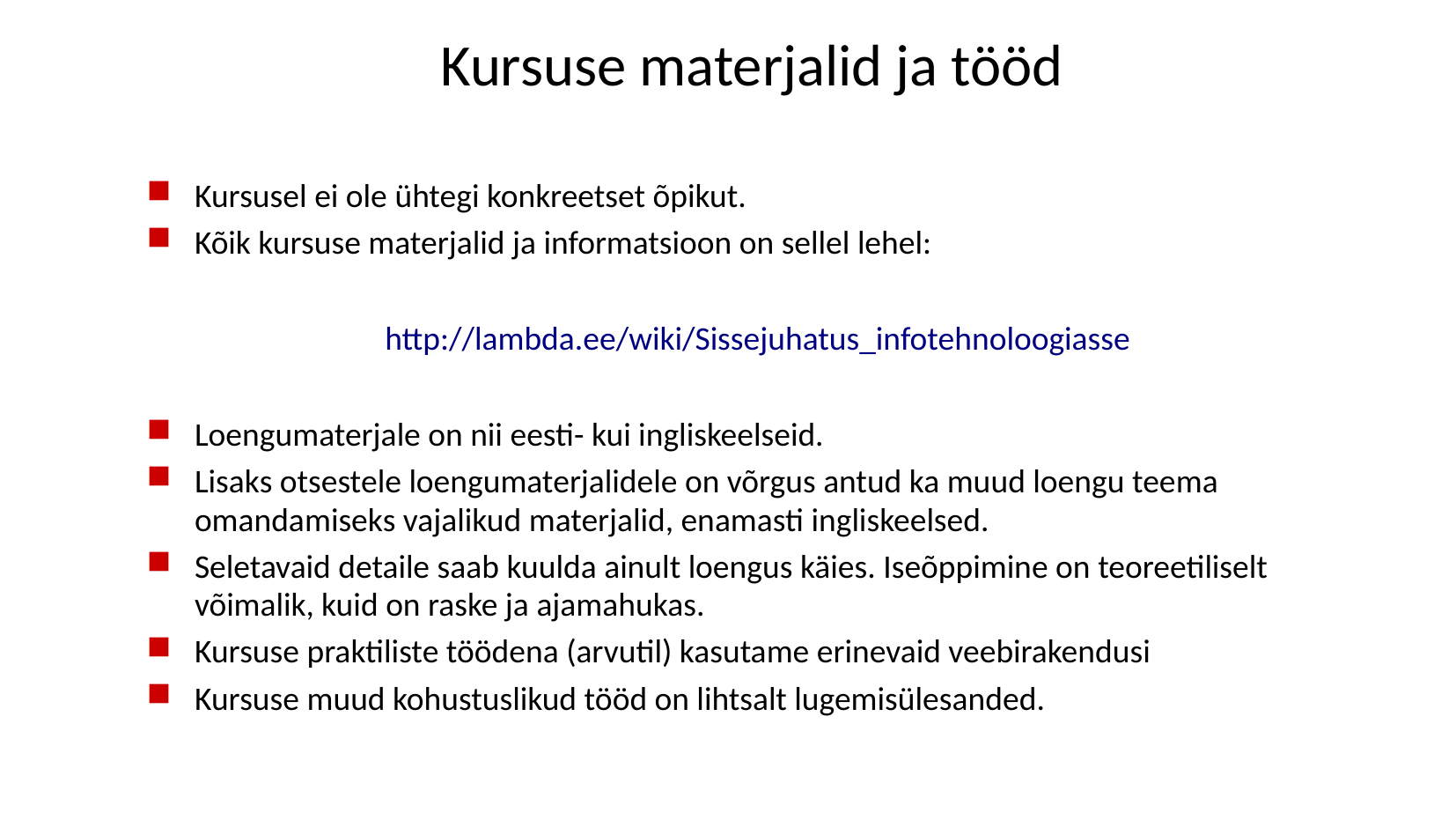

# Kursuse materjalid ja tööd

Kursusel ei ole ühtegi konkreetset õpikut.
Kõik kursuse materjalid ja informatsioon on sellel lehel:

http://lambda.ee/wiki/Sissejuhatus_infotehnoloogiasse

Loengumaterjale on nii eesti- kui ingliskeelseid.
Lisaks otsestele loengumaterjalidele on võrgus antud ka muud loengu teema omandamiseks vajalikud materjalid, enamasti ingliskeelsed.
Seletavaid detaile saab kuulda ainult loengus käies. Iseõppimine on teoreetiliselt võimalik, kuid on raske ja ajamahukas.
Kursuse praktiliste töödena (arvutil) kasutame erinevaid veebirakendusi
Kursuse muud kohustuslikud tööd on lihtsalt lugemisülesanded.